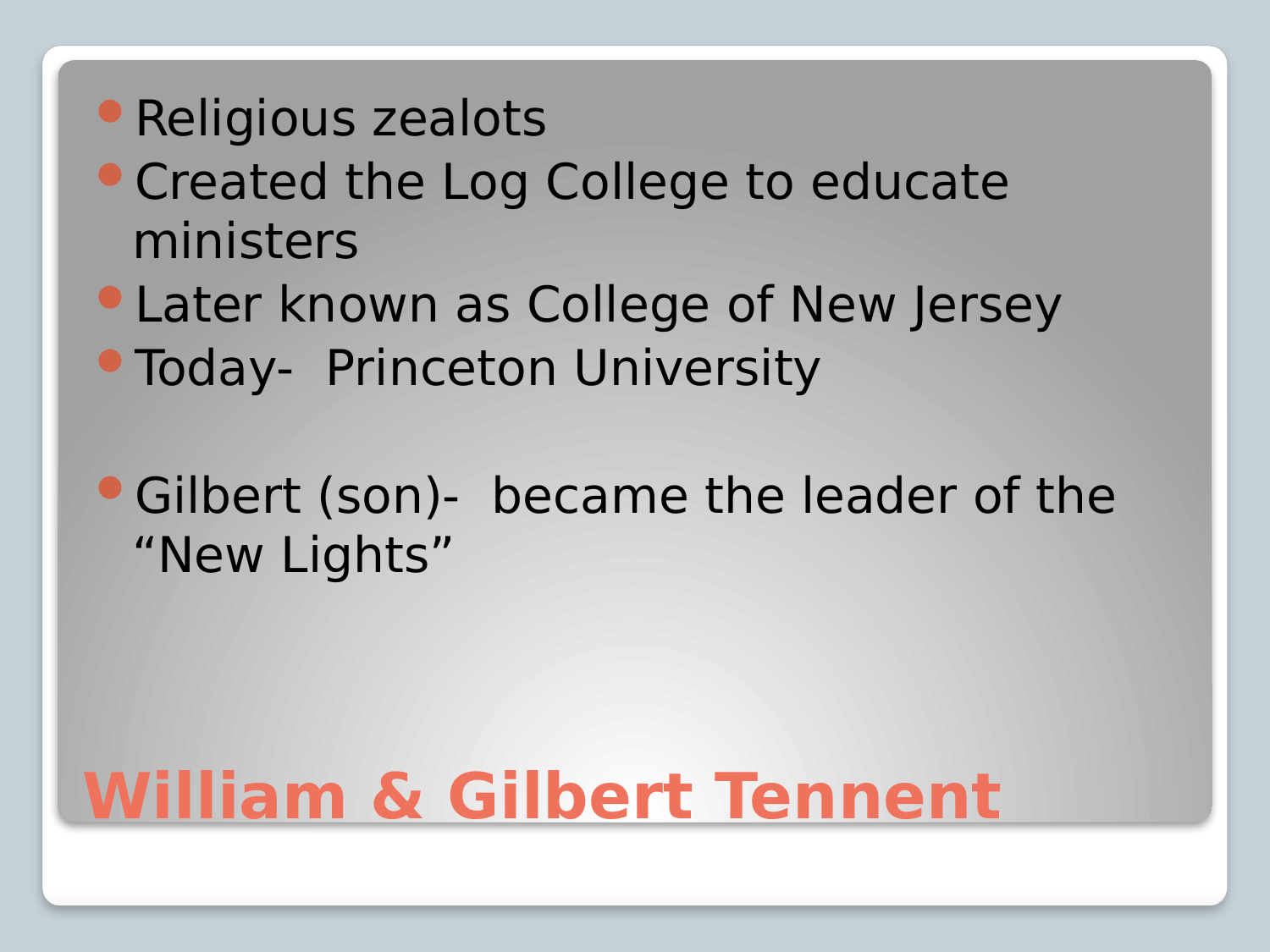

Religious zealots
Created the Log College to educate ministers
Later known as College of New Jersey
Today-  Princeton University

Gilbert (son)-  became the leader of the “New Lights”
# William & Gilbert Tennent